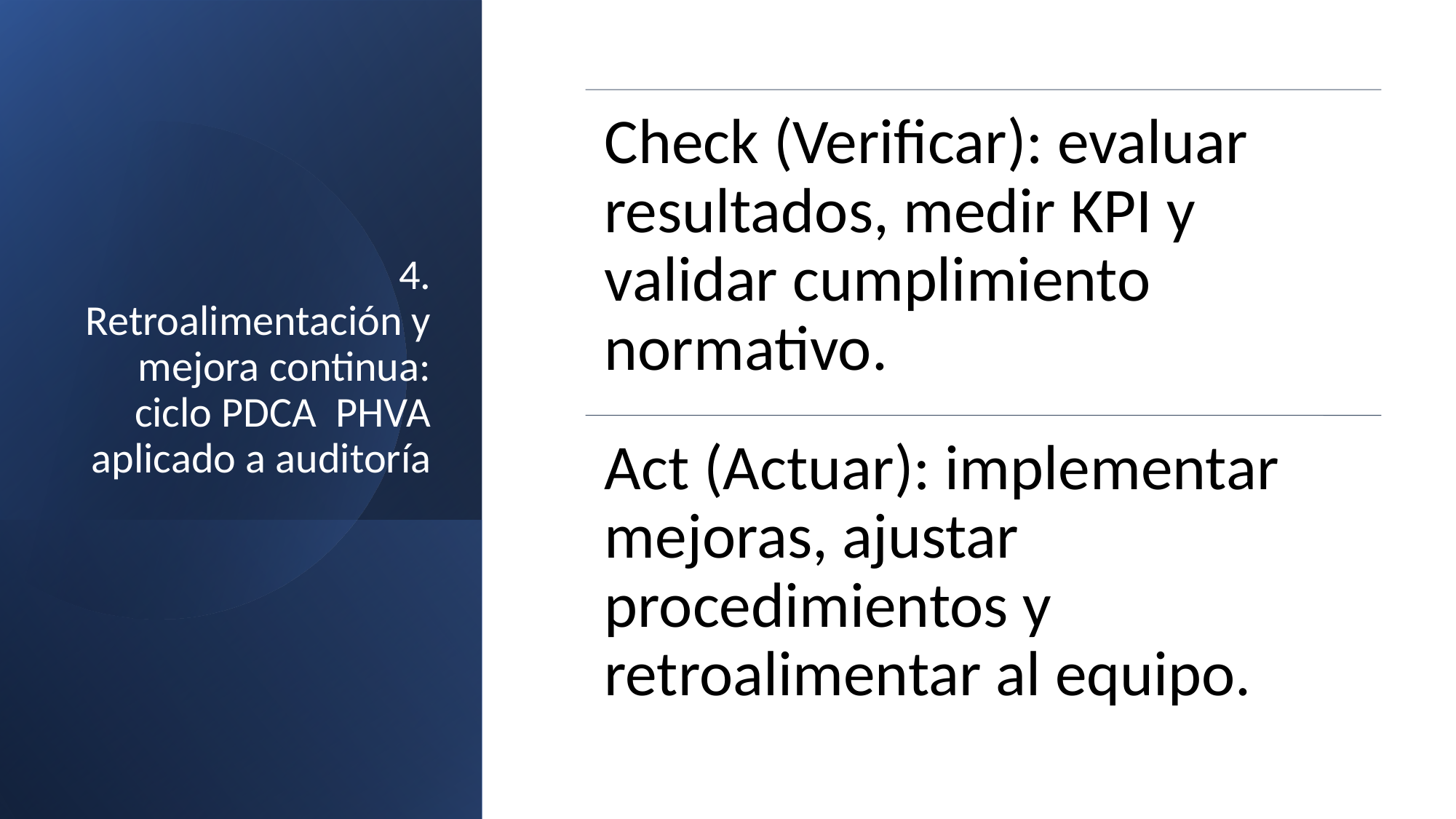

Check (Verificar): evaluar resultados, medir KPI y validar cumplimiento normativo.
Act (Actuar): implementar mejoras, ajustar procedimientos y retroalimentar al equipo.

# 4. Retroalimentación y mejora continua: ciclo PDCA  PHVA aplicado a auditoría